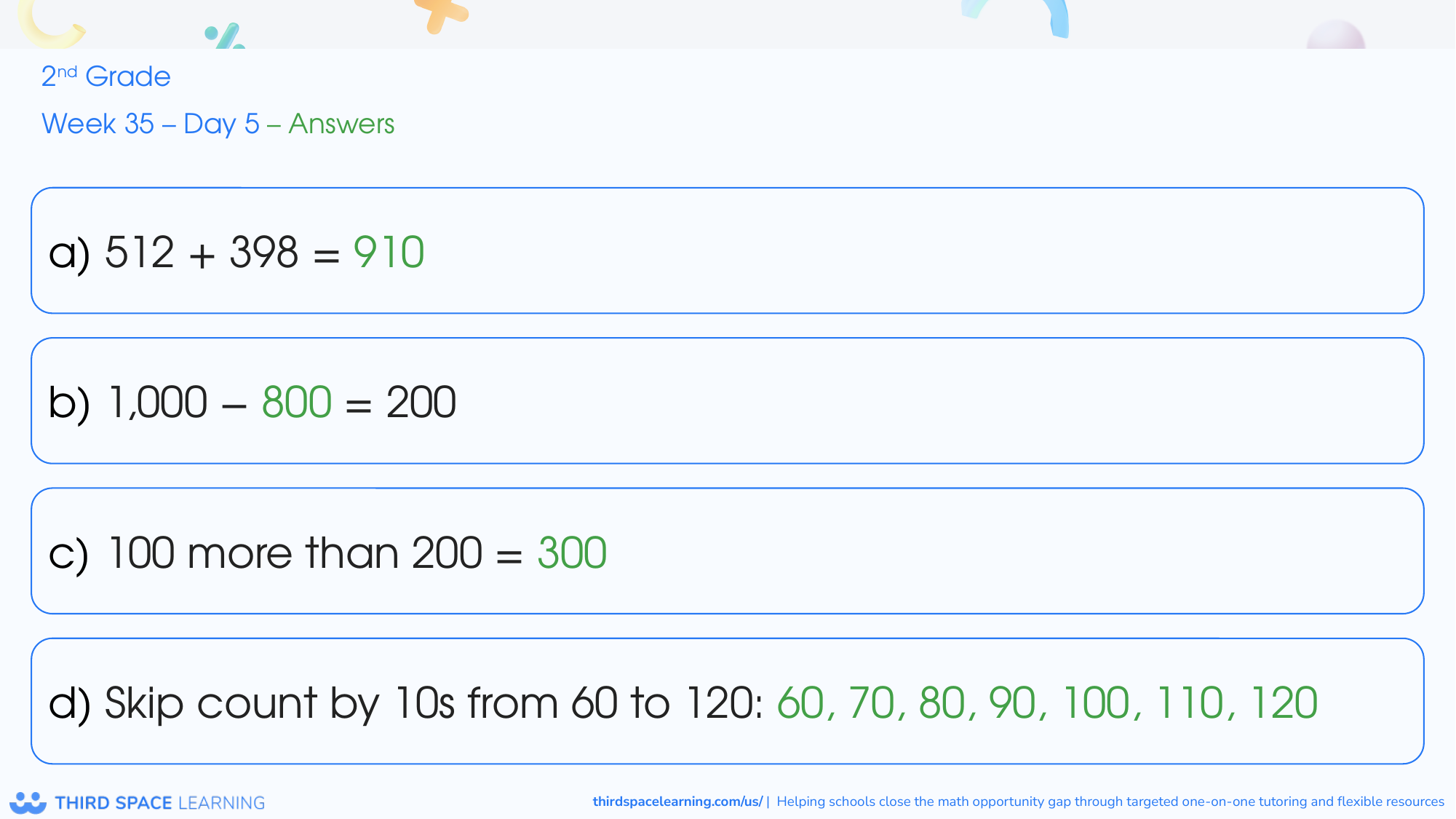

2nd Grade
Week 35 – Day 5 – Answers
512 + 398 = 910
1,000 − 800 = 200
100 more than 200 = 300
Skip count by 10s from 60 to 120: 60, 70, 80, 90, 100, 110, 120